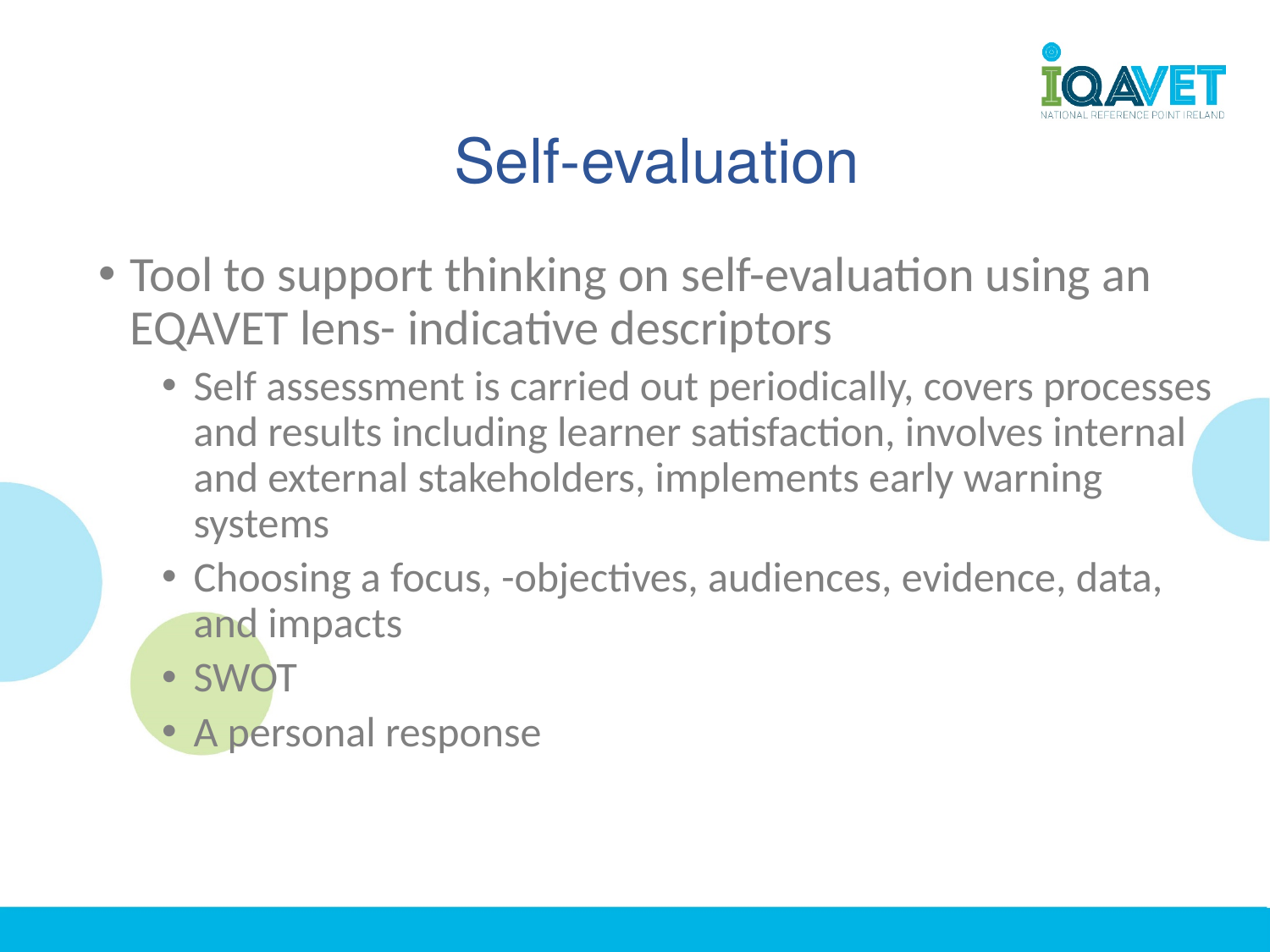

# Self-evaluation
Tool to support thinking on self-evaluation using an EQAVET lens- indicative descriptors
Self assessment is carried out periodically, covers processes and results including learner satisfaction, involves internal and external stakeholders, implements early warning systems
Choosing a focus, -objectives, audiences, evidence, data, and impacts
SWOT
A personal response